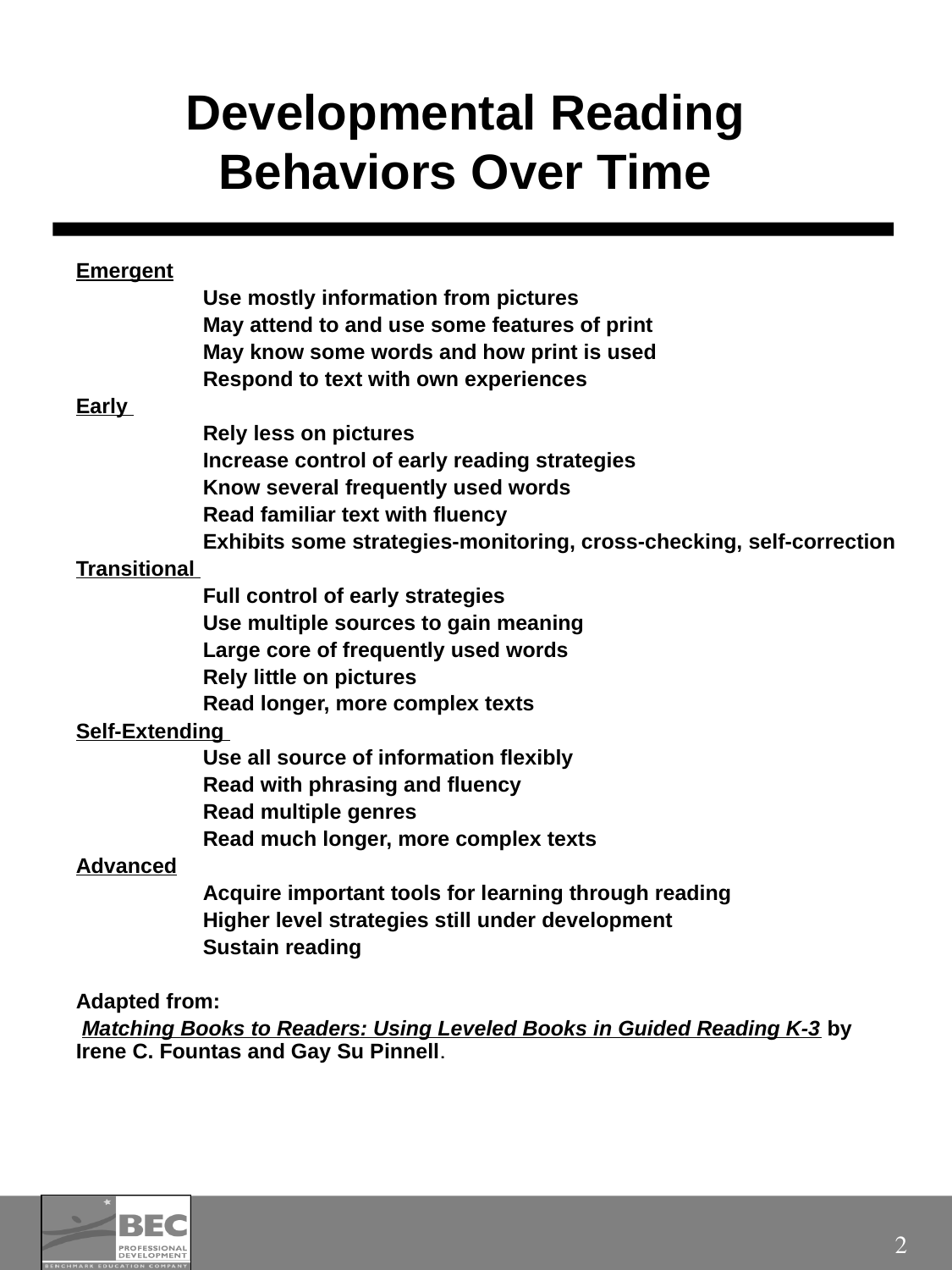

Developmental Reading Behaviors Over Time

Emergent
	Use mostly information from pictures
	May attend to and use some features of print
	May know some words and how print is used
	Respond to text with own experiences
Early
	Rely less on pictures
	Increase control of early reading strategies
	Know several frequently used words
	Read familiar text with fluency
	Exhibits some strategies-monitoring, cross-checking, self-correction
Transitional
	Full control of early strategies
	Use multiple sources to gain meaning
	Large core of frequently used words
	Rely little on pictures
	Read longer, more complex texts
Self-Extending
	Use all source of information flexibly
	Read with phrasing and fluency
	Read multiple genres
	Read much longer, more complex texts
Advanced
	Acquire important tools for learning through reading
	Higher level strategies still under development
	Sustain reading

Adapted from:
 Matching Books to Readers: Using Leveled Books in Guided Reading K-3 by Irene C. Fountas and Gay Su Pinnell.

2